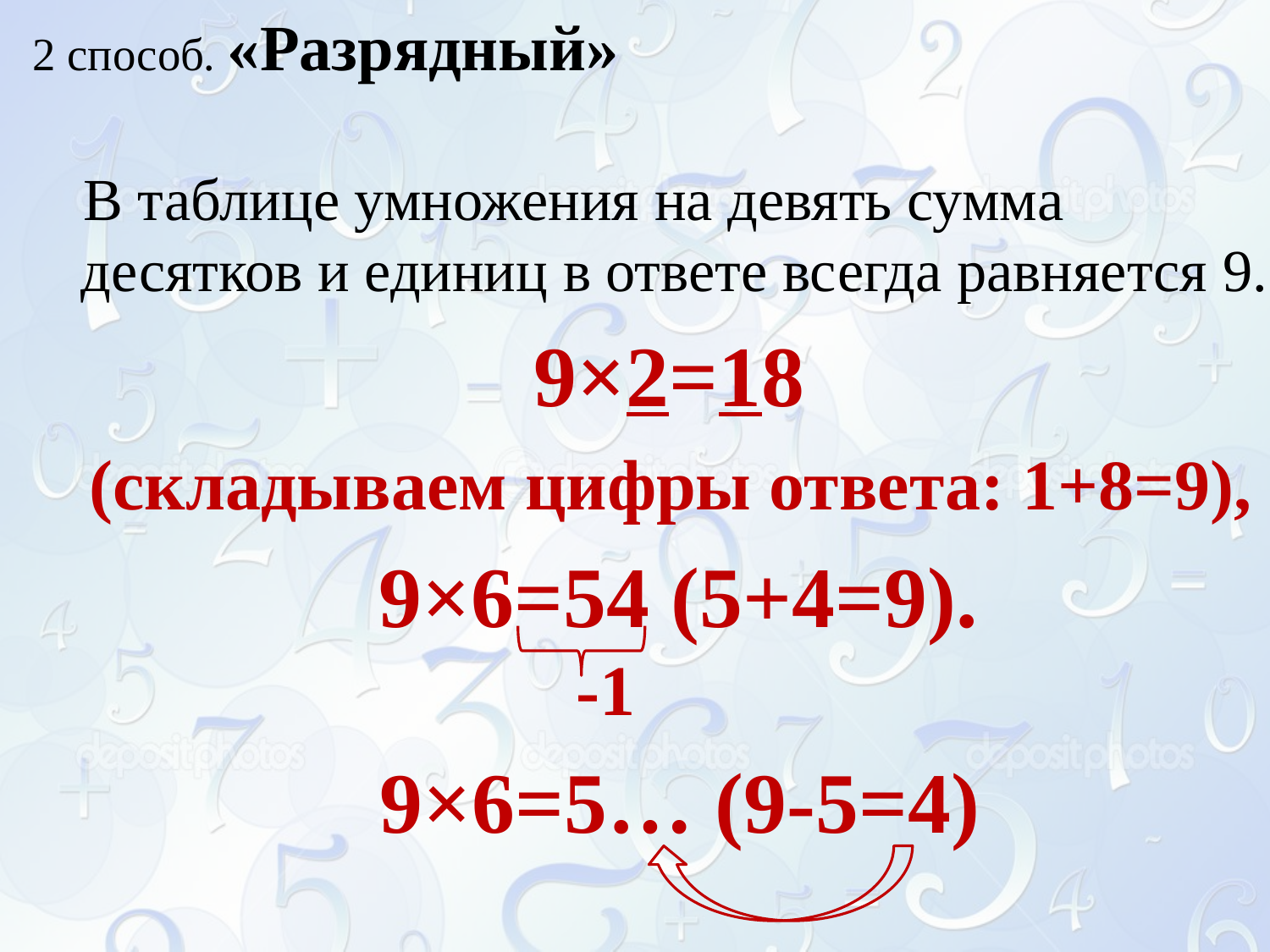

2 способ. «Разрядный»

В таблице умножения на девять сумма десятков и единиц в ответе всегда равняется 9.
9×2=18
(складываем цифры ответа: 1+8=9),
		9×6=54 (5+4=9).
-1
9×6=5… (9-5=4)